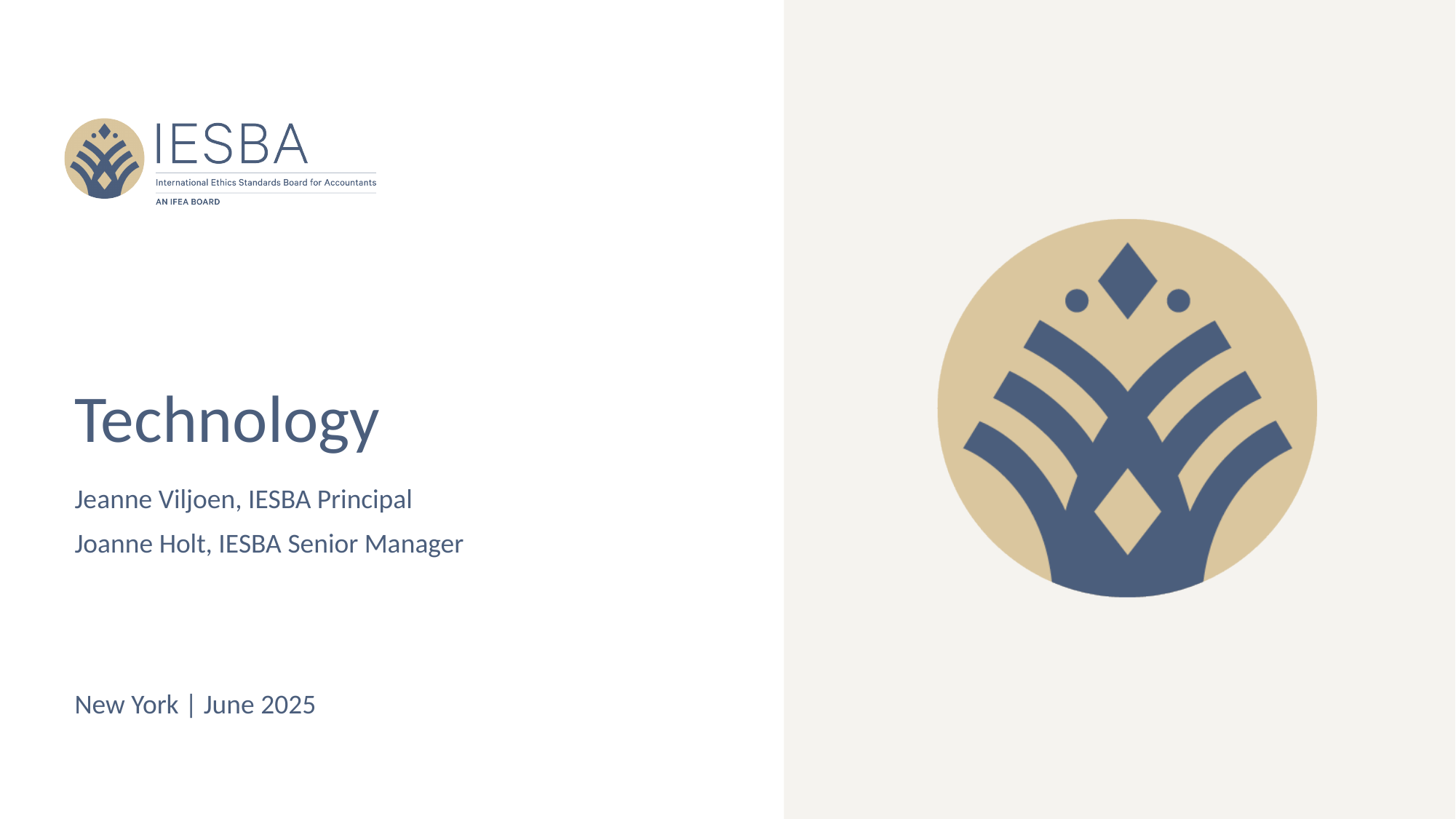

# Technology
Jeanne Viljoen, IESBA Principal
Joanne Holt, IESBA Senior Manager
New York | June 2025